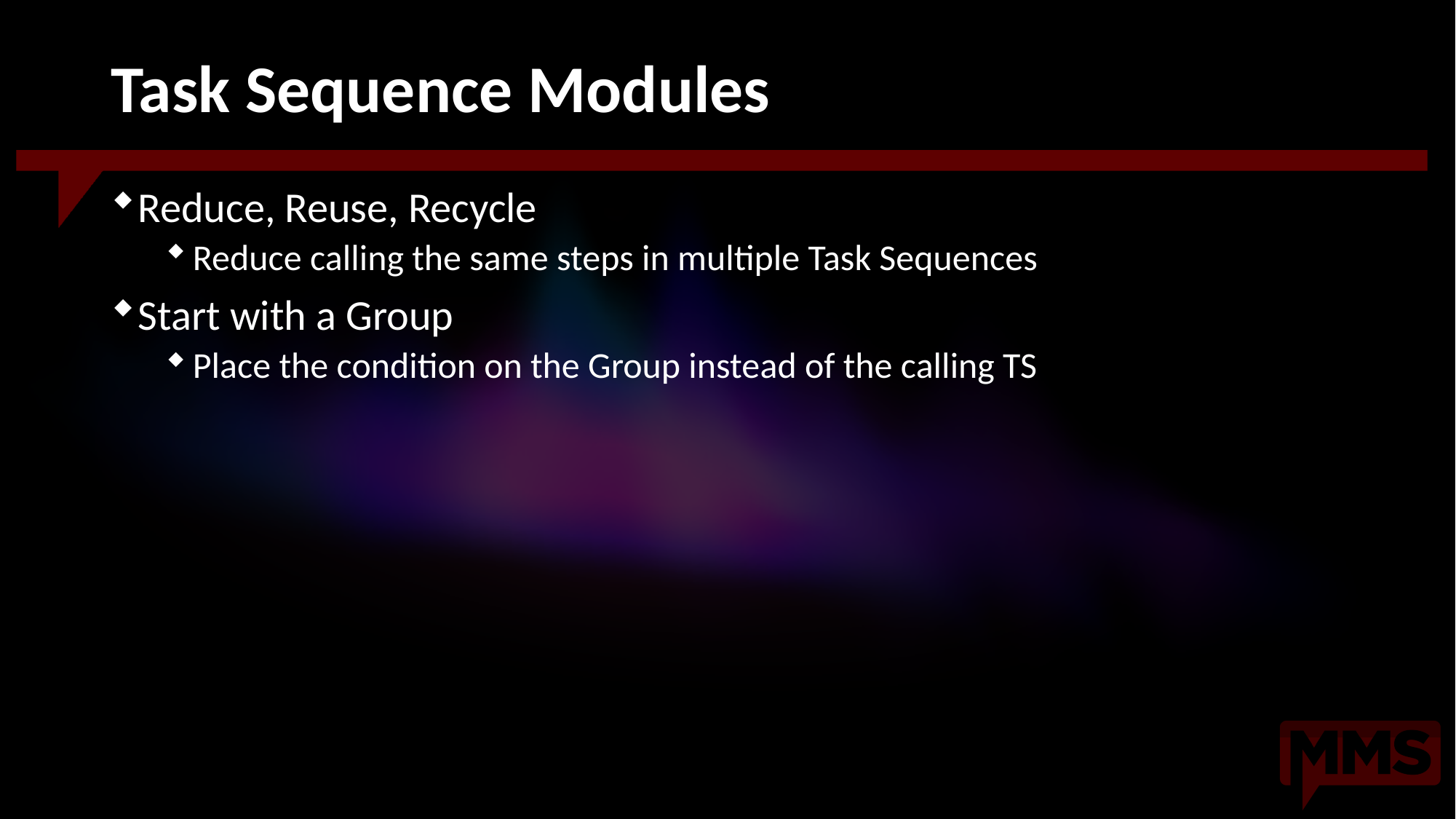

# Task Sequence Modules
Reduce, Reuse, Recycle
Reduce calling the same steps in multiple Task Sequences
Start with a Group
Place the condition on the Group instead of the calling TS